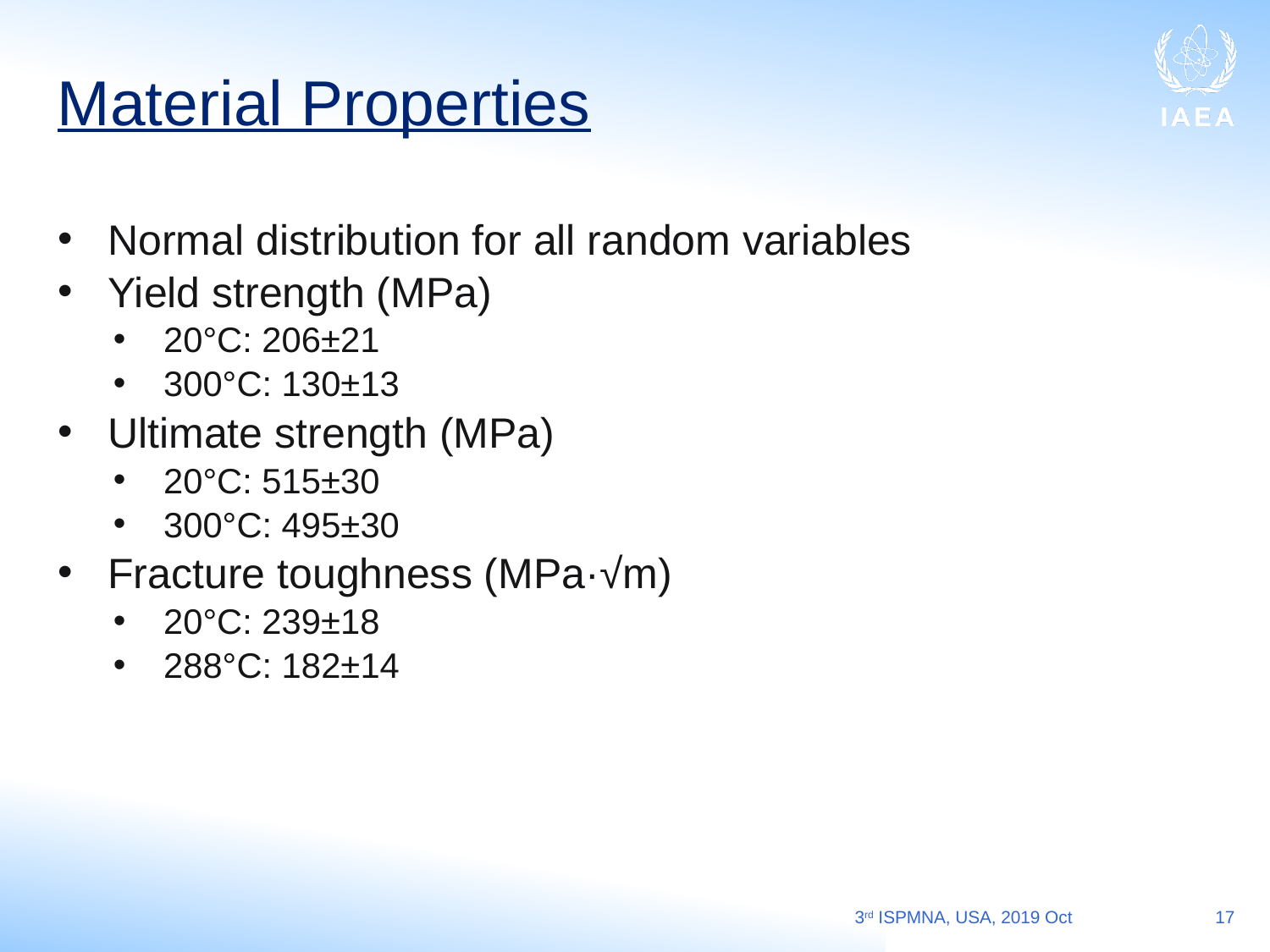

Material Properties
Normal distribution for all random variables
Yield strength (MPa)
20°C: 206±21
300°C: 130±13
Ultimate strength (MPa)
20°C: 515±30
300°C: 495±30
Fracture toughness (MPa·√m)
20°C: 239±18
288°C: 182±14

17
3rd ISPMNA, USA, 2019 Oct